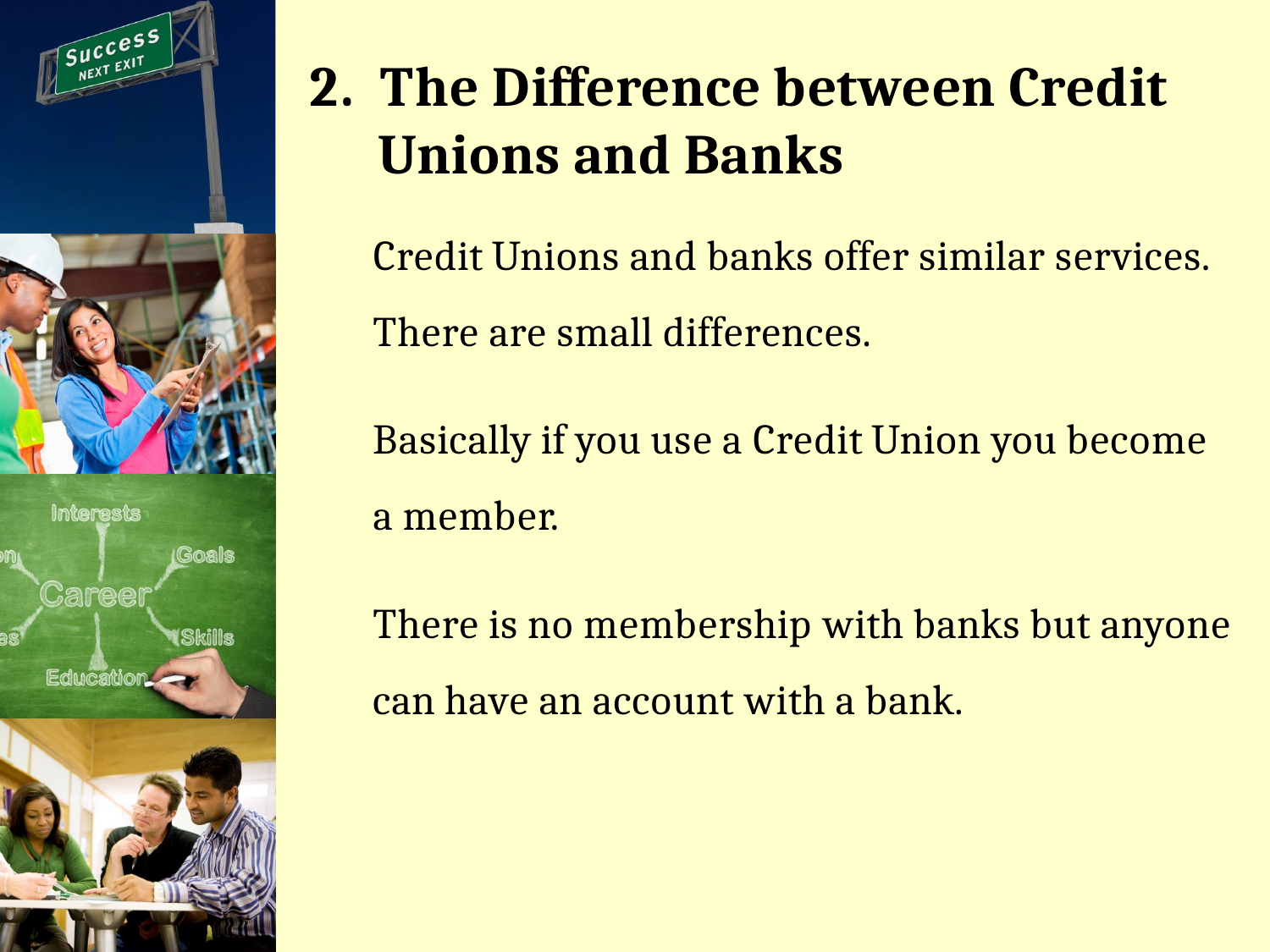

# 2.  The Difference between Credit Unions and Banks
Credit Unions and banks offer similar services.  There are small differences.

Basically if you use a Credit Union you become a member.

There is no membership with banks but anyone can have an account with a bank.